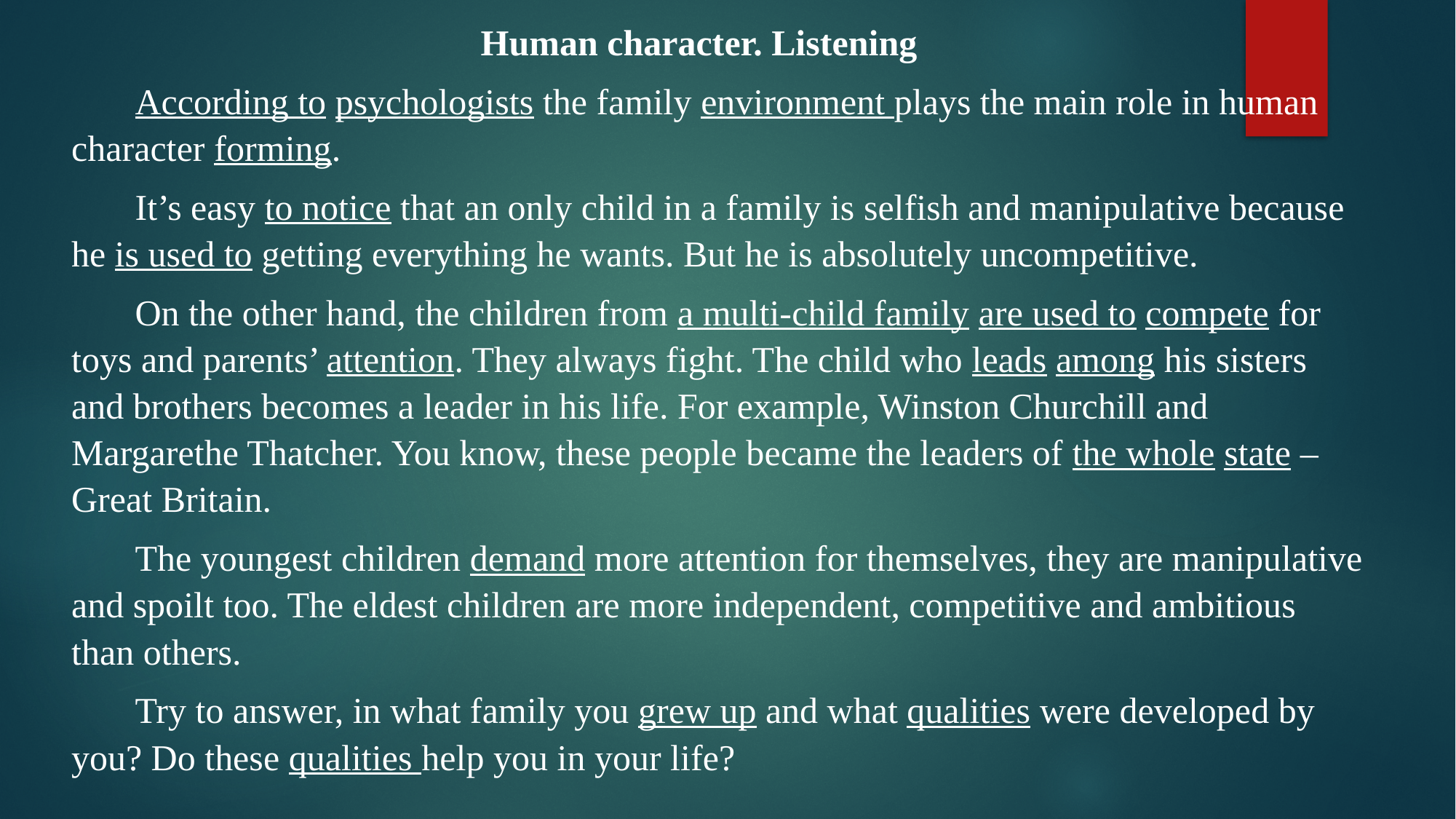

Human character. Listening
       According to psychologists the family environment plays the main role in human character forming.
       It’s easy to notice that an only child in a family is selfish and manipulative because he is used to getting everything he wants. But he is absolutely uncompetitive.
       On the other hand, the children from a multi-child family are used to compete for toys and parents’ attention. They always fight. The child who leads among his sisters and brothers becomes a leader in his life. For example, Winston Churchill and Margarethe Thatcher. You know, these people became the leaders of the whole state – Great Britain.
       The youngest children demand more attention for themselves, they are manipulative and spoilt too. The eldest children are more independent, competitive and ambitious than others.
       Try to answer, in what family you grew up and what qualities were developed by you? Do these qualities help you in your life?